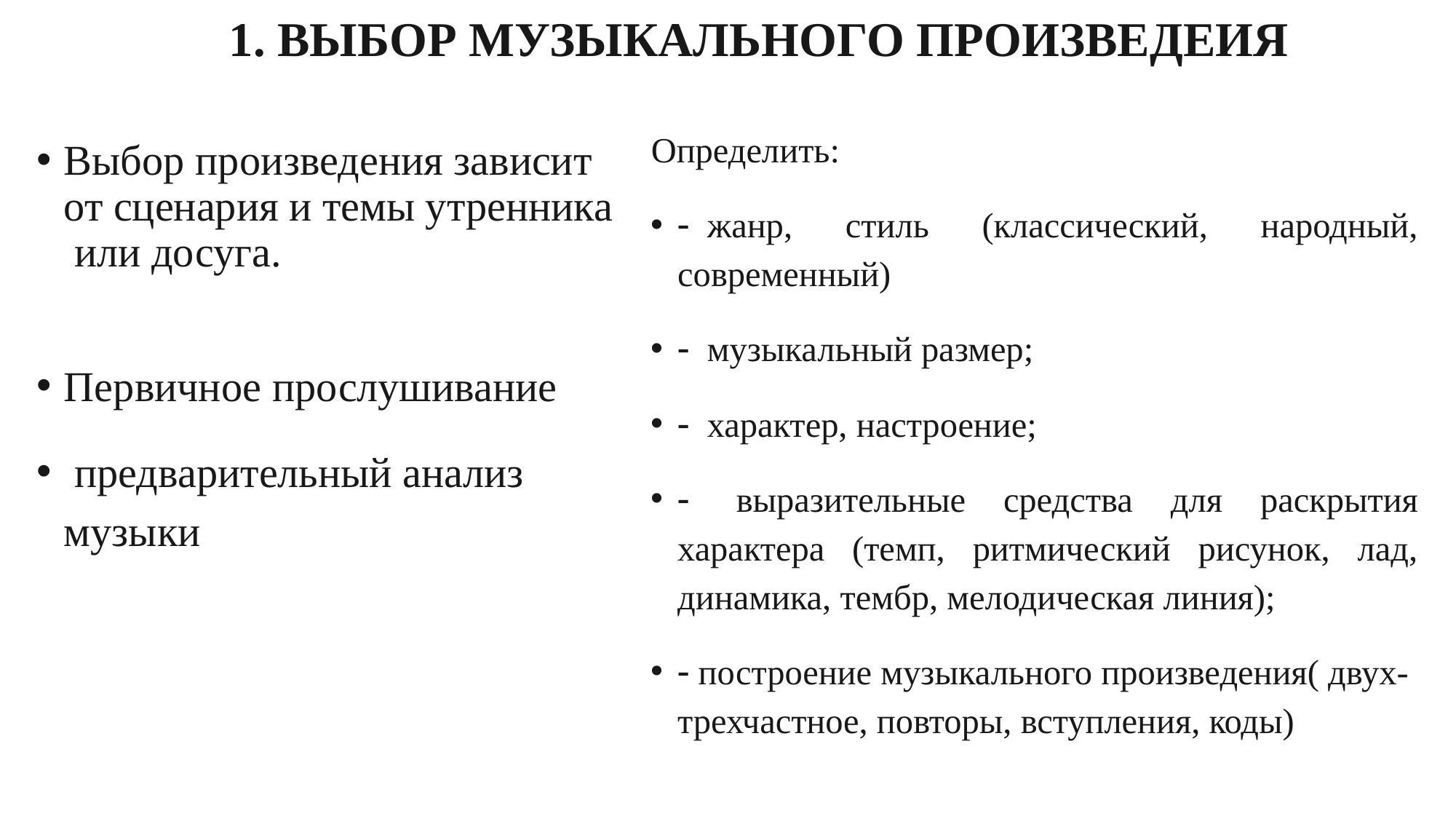

# 1. ВЫБОР МУЗЫКАЛЬНОГО ПРОИЗВЕДЕИЯ
Определить:
−  жанр, стиль (классический, народный, современный)
−  музыкальный размер;
−  характер, настроение;
−  выразительные средства для раскрытия характера (темп, ритмический рисунок, лад, динамика, тембр, мелодическая линия);
− построение музыкального произведения( двух- трехчастное, повторы, вступления, коды)

Выбор произведения зависит от сценария и темы утренника  или досуга.

Первичное прослушивание
 предварительный анализ музыки